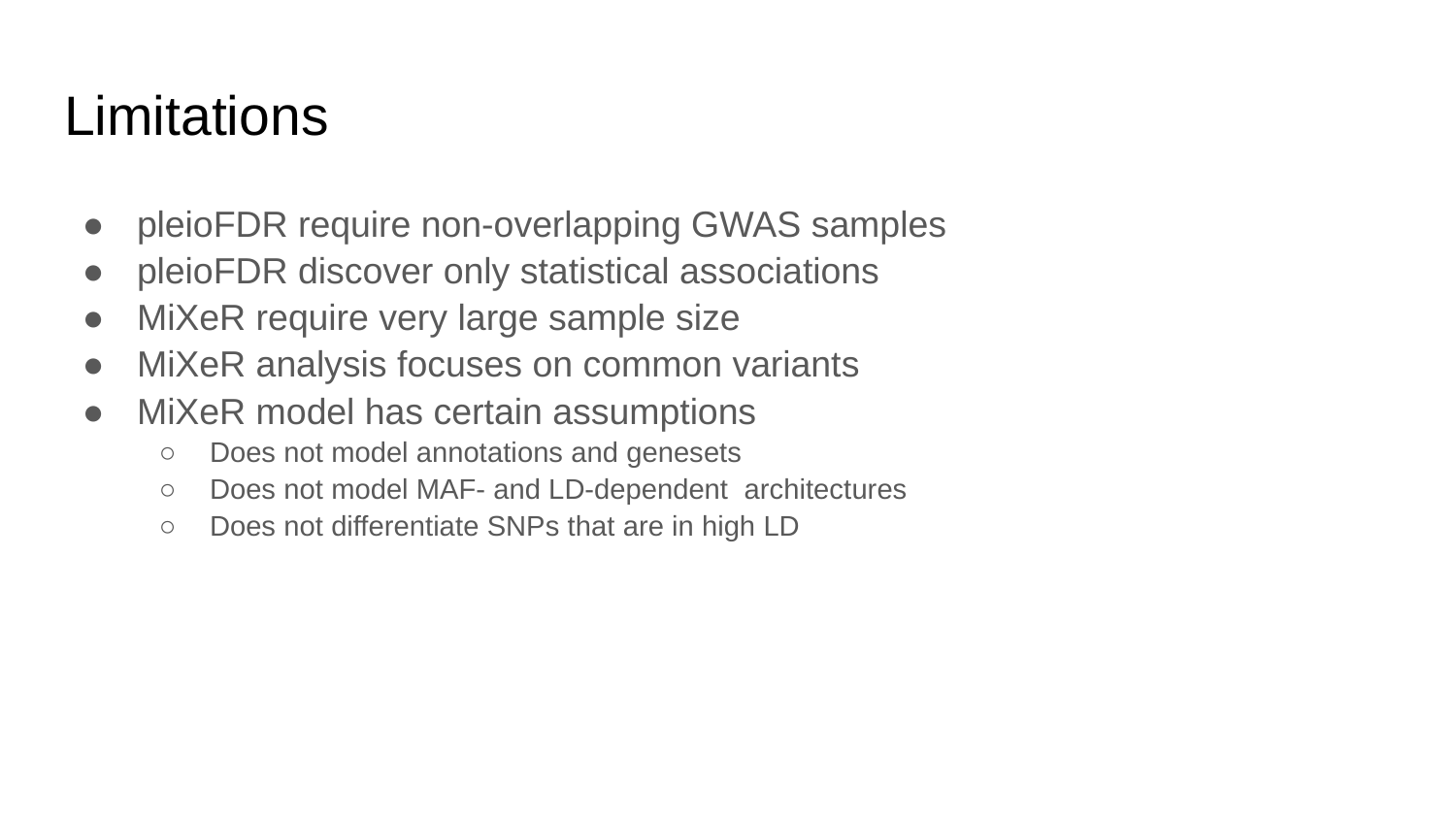

# Limitations
pleioFDR require non-overlapping GWAS samples
pleioFDR discover only statistical associations
MiXeR require very large sample size
MiXeR analysis focuses on common variants
MiXeR model has certain assumptions
Does not model annotations and genesets
Does not model MAF- and LD-dependent  architectures
Does not differentiate SNPs that are in high LD